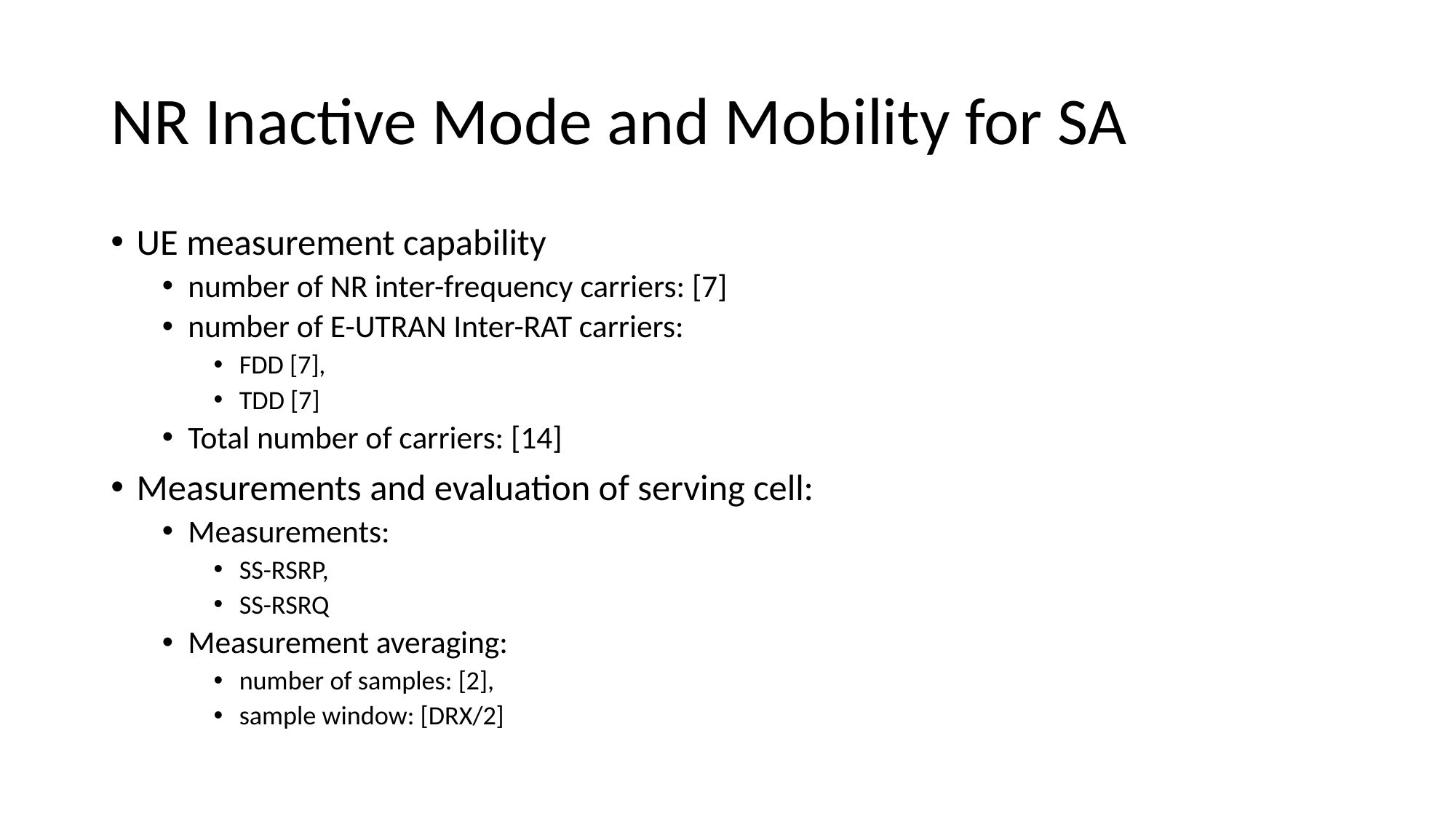

# NR Inactive Mode and Mobility for SA
UE measurement capability
number of NR inter-frequency carriers: [7]
number of E-UTRAN Inter-RAT carriers:
FDD [7],
TDD [7]
Total number of carriers: [14]
Measurements and evaluation of serving cell:
Measurements:
SS-RSRP,
SS-RSRQ
Measurement averaging:
number of samples: [2],
sample window: [DRX/2]